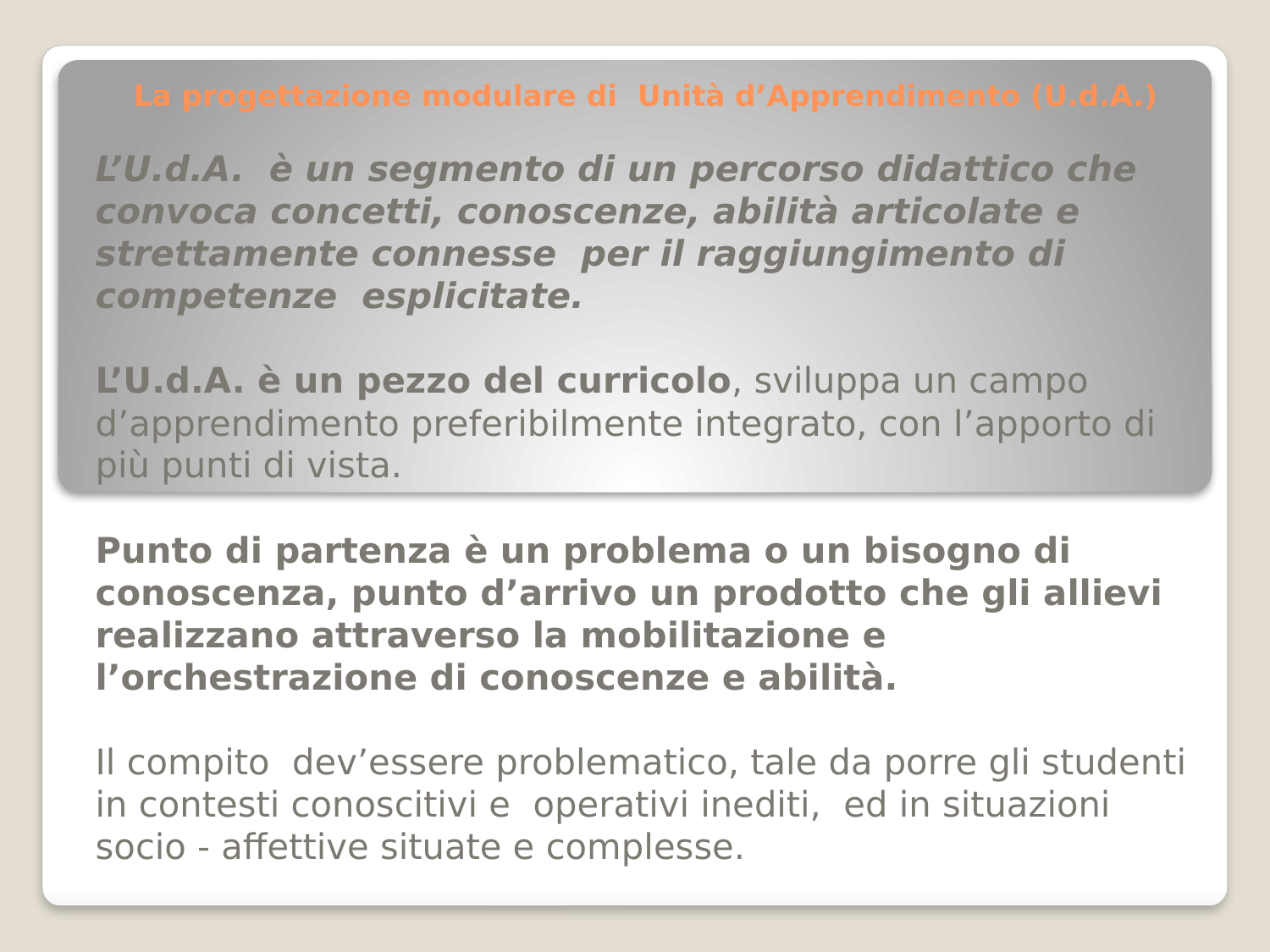

# La progettazione modulare di  Unità d’Apprendimento (U.d.A.)
L’U.d.A.  è un segmento di un percorso didattico che convoca concetti, conoscenze, abilità articolate e strettamente connesse  per il raggiungimento di competenze  esplicitate.

L’U.d.A. è un pezzo del curricolo, sviluppa un campo d’apprendimento preferibilmente integrato, con l’apporto di più punti di vista.

Punto di partenza è un problema o un bisogno di conoscenza, punto d’arrivo un prodotto che gli allievi realizzano attraverso la mobilitazione e l’orchestrazione di conoscenze e abilità.

Il compito  dev’essere problematico, tale da porre gli studenti in contesti conoscitivi e  operativi inediti,  ed in situazioni socio - affettive situate e complesse.